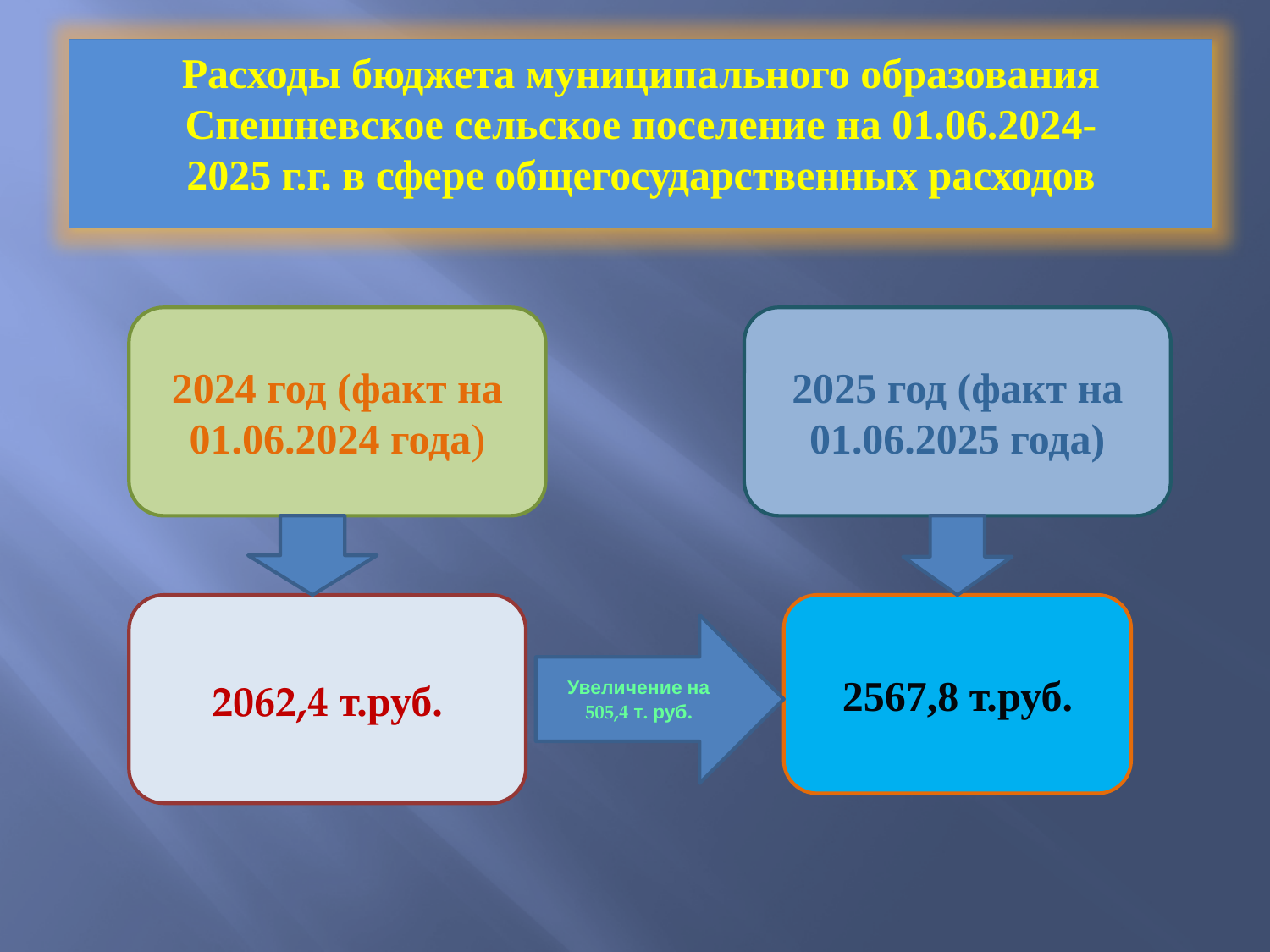

Расходы бюджета муниципального образования Спешневское сельское поселение на 01.06.2024-
2025 г.г. в сфере общегосударственных расходов
2024 год (факт на 01.06.2024 года)
2025 год (факт на 01.06.2025 года)

2062,4 т.руб.
2567,8 т.руб.
Увеличение на 505,4 т. руб.